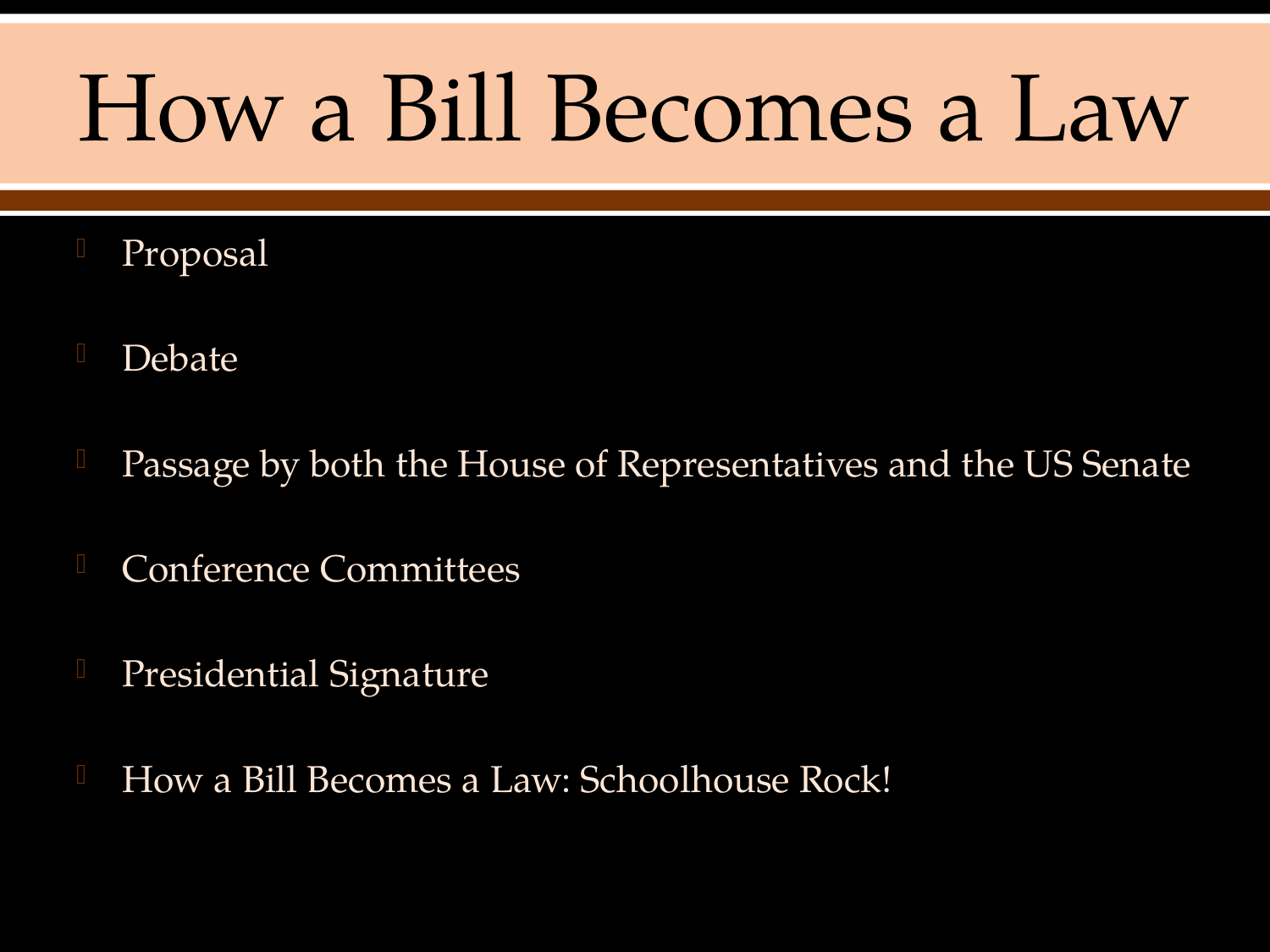

# How a Bill Becomes a Law
Proposal

Debate

Passage by both the House of Representatives and the US Senate

Conference Committees

Presidential Signature

How a Bill Becomes a Law: Schoolhouse Rock!